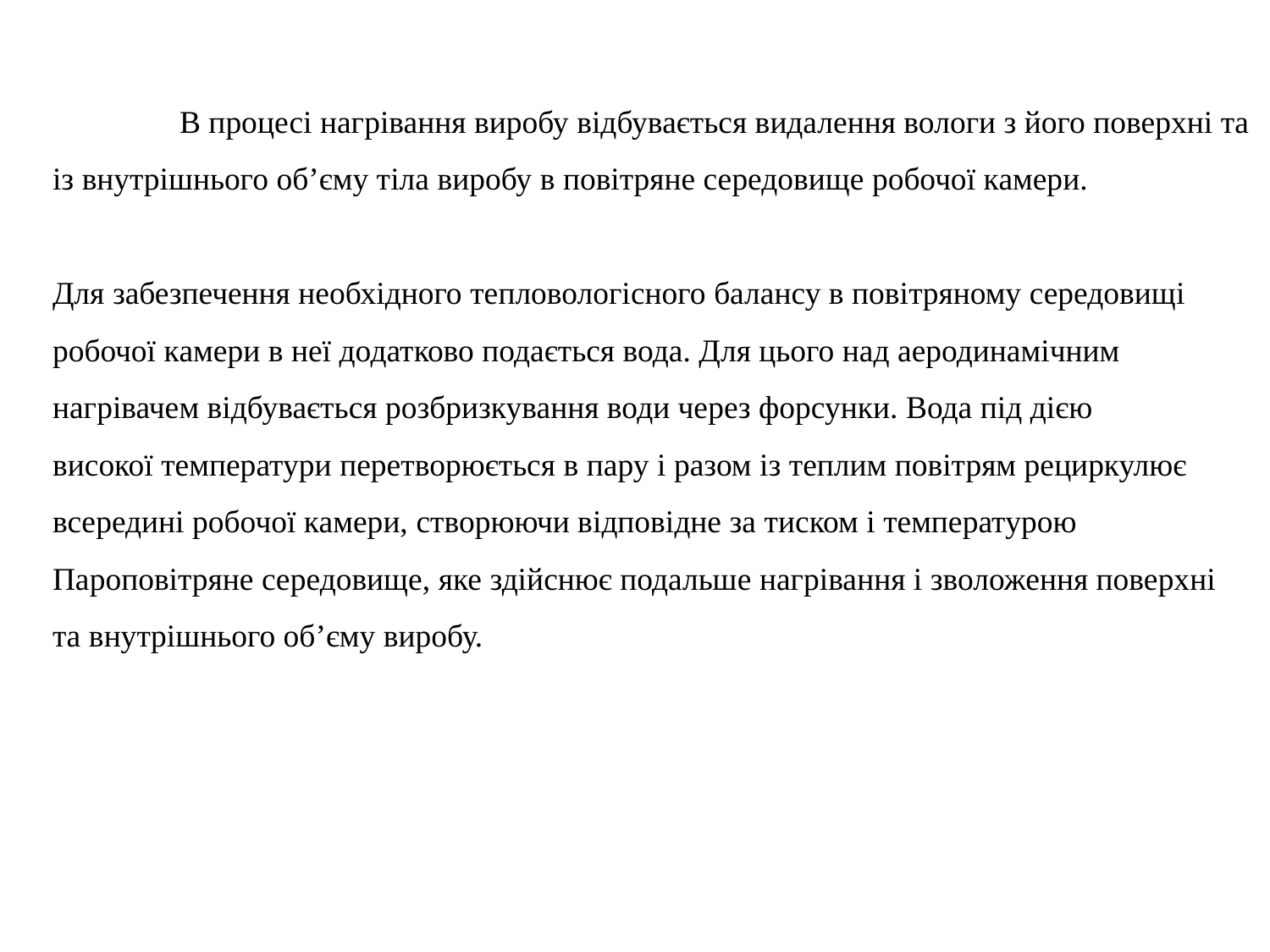

В процесі нагрівання виробу відбувається видалення вологи з його поверхні та
із внутрішнього об’єму тіла виробу в повітряне середовище робочої камери.

Для забезпечення необхідного тепловологісного балансу в повітряному середовищі
робочої камери в неї додатково подається вода. Для цього над аеродинамічним
нагрівачем відбувається розбризкування води через форсунки. Вода під дією
високої температури перетворюється в пару і разом із теплим повітрям рециркулює
всередині робочої камери, створюючи відповідне за тиском і температурою
Пароповітряне середовище, яке здійснює подальше нагрівання і зволоження поверхні
та внутрішнього об’єму виробу.